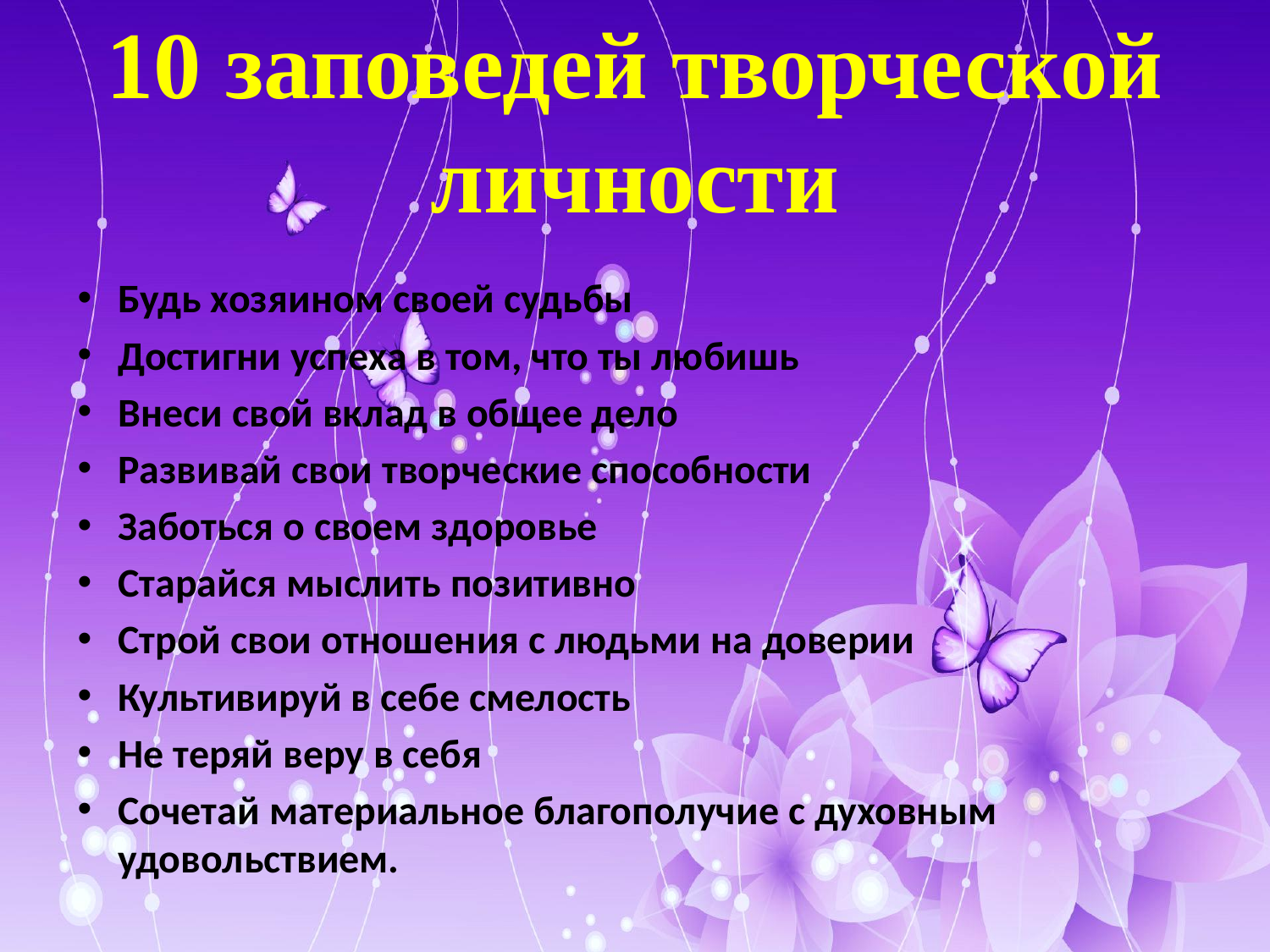

# 10 заповедей творческой личности
Будь хозяином своей судьбы
Достигни успеха в том, что ты любишь
Внеси свой вклад в общее дело
Развивай свои творческие способности
Заботься о своем здоровье
Старайся мыслить позитивно
Строй свои отношения с людьми на доверии
Культивируй в себе смелость
Не теряй веру в себя
Сочетай материальное благополучие с духовным удовольствием.